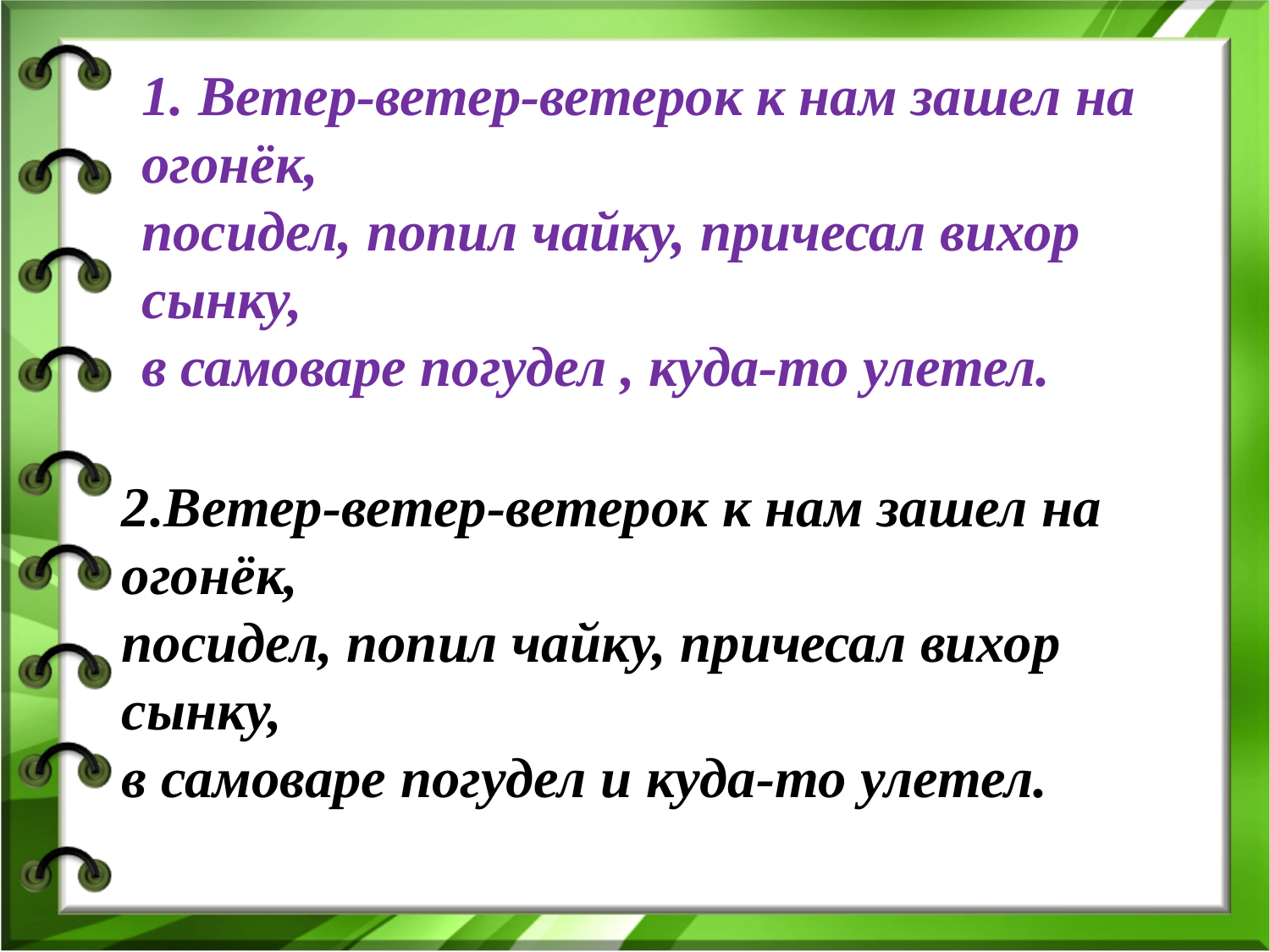

1. Ветер-ветер-ветерок к нам зашел на огонёк,
посидел, попил чайку, причесал вихор сынку,
в самоваре погудел , куда-то улетел.

2.Ветер-ветер-ветерок к нам зашел на огонёк,
посидел, попил чайку, причесал вихор сынку,
в самоваре погудел и куда-то улетел.